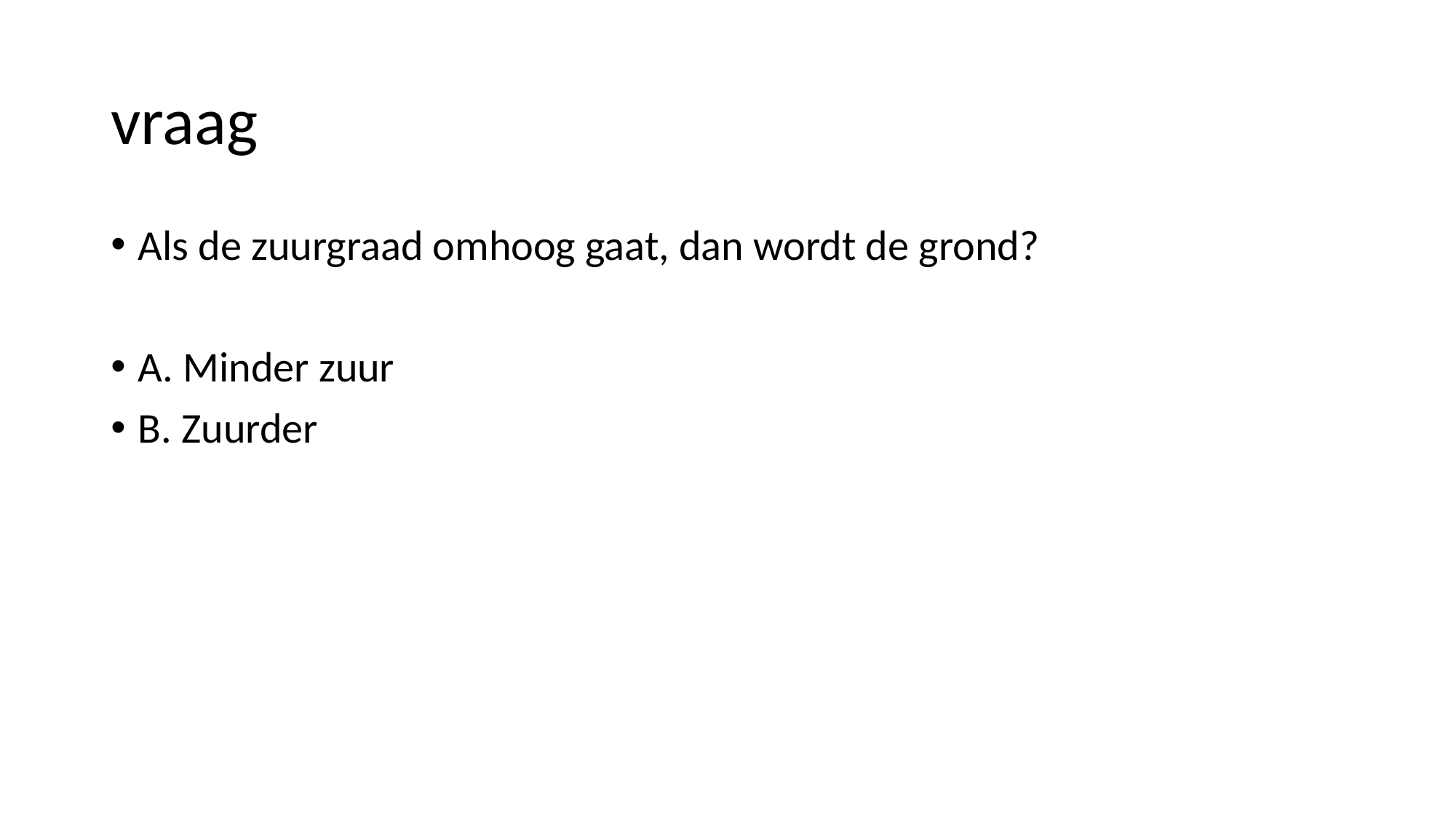

# vraag
Als de zuurgraad omhoog gaat, dan wordt de grond?

A. Minder zuur
B. Zuurder